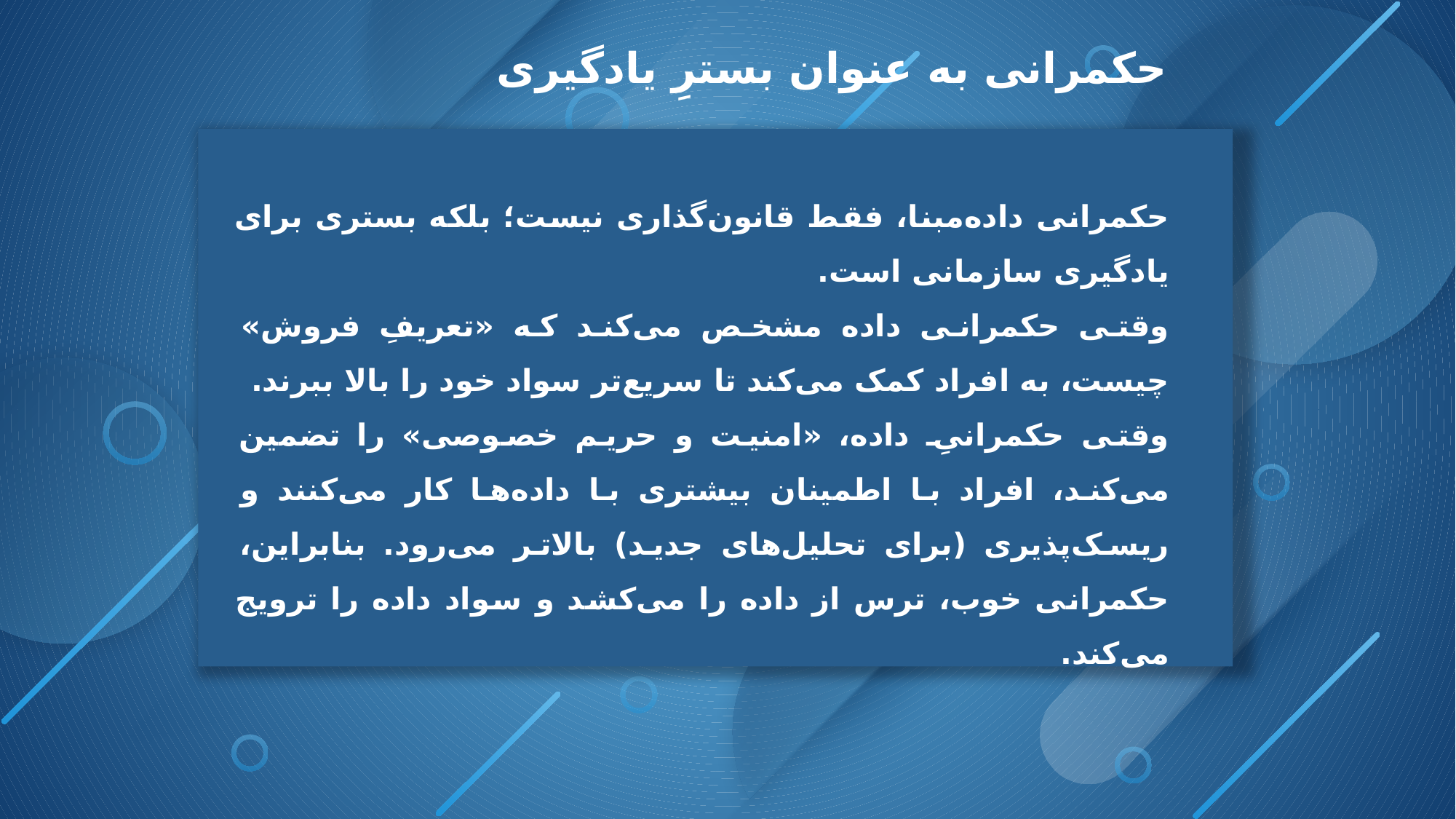

حکمرانی به عنوان بسترِ یادگیری

حکمرانی داده‌مبنا، فقط قانون‌گذاری نیست؛ بلکه بستری برای یادگیری سازمانی است.
وقتی حکمرانی داده مشخص می‌کند که «تعریفِ فروش» چیست، به افراد کمک می‌کند تا سریع‌تر سواد خود را بالا ببرند.
وقتی حکمرانیِ داده، «امنیت و حریم خصوصی» را تضمین می‌کند، افراد با اطمینان بیشتری با داده‌ها کار می‌کنند و ریسک‌پذیری (برای تحلیل‌های جدید) بالاتر می‌رود. بنابراین، حکمرانی خوب، ترس از داده را می‌کشد و سواد داده را ترویج می‌کند.